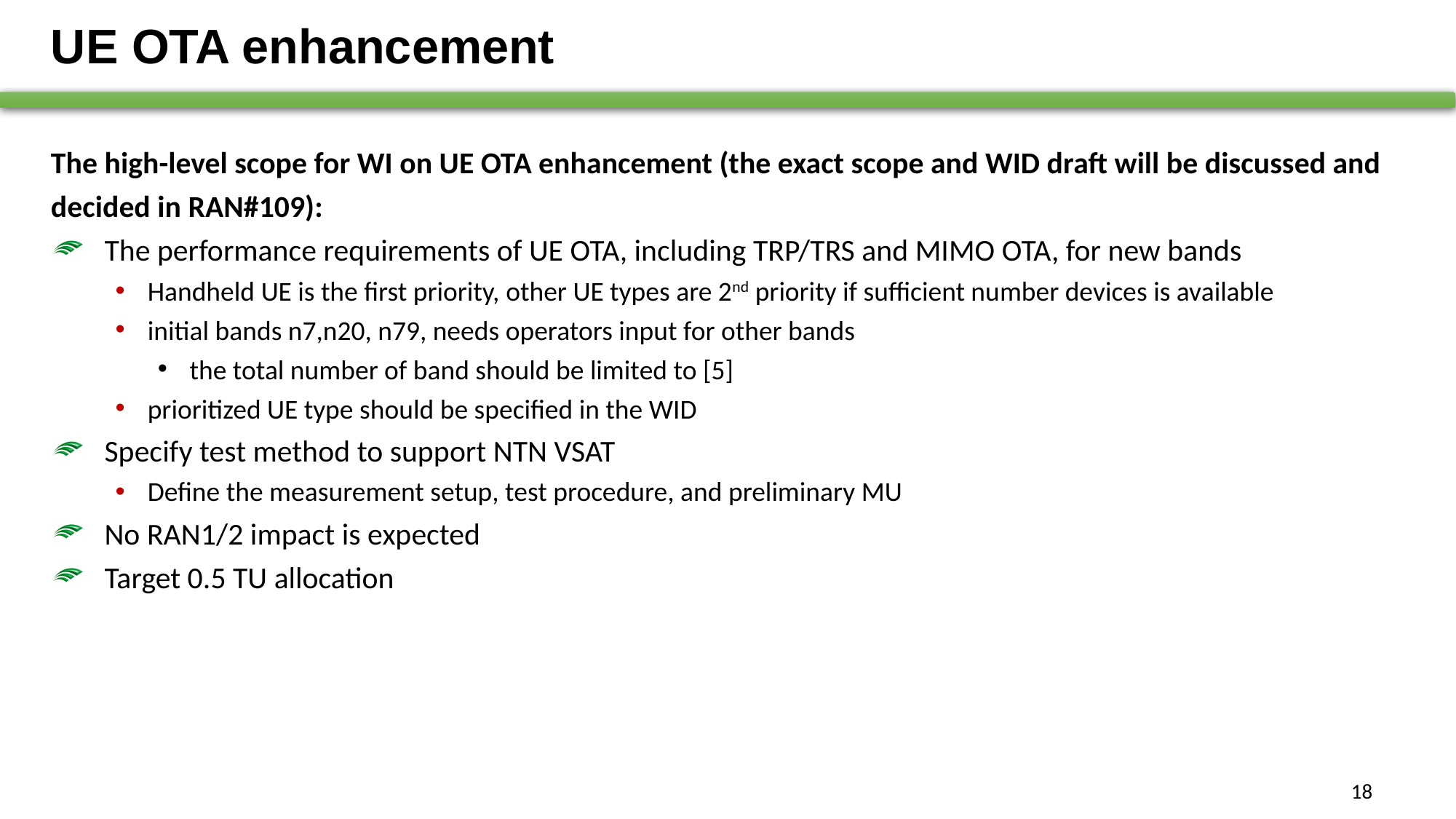

# UE OTA enhancement
The high-level scope for WI on UE OTA enhancement (the exact scope and WID draft will be discussed and decided in RAN#109):
The performance requirements of UE OTA, including TRP/TRS and MIMO OTA, for new bands
Handheld UE is the first priority, other UE types are 2nd priority if sufficient number devices is available
initial bands n7,n20, n79, needs operators input for other bands
the total number of band should be limited to [5]
prioritized UE type should be specified in the WID
Specify test method to support NTN VSAT
Define the measurement setup, test procedure, and preliminary MU
No RAN1/2 impact is expected
Target 0.5 TU allocation